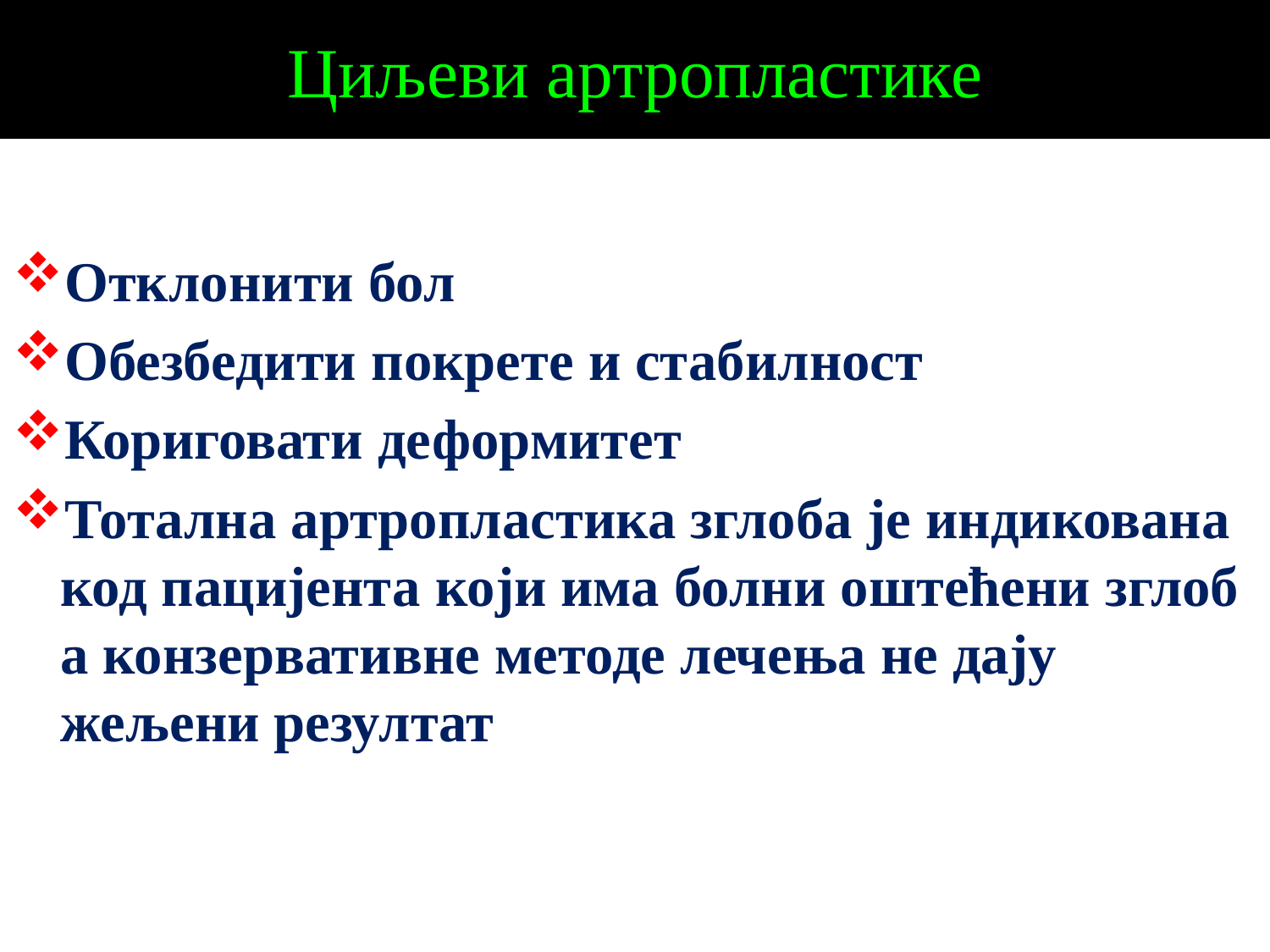

# Циљеви артропластике
Отклонити бол
Обезбедити покрете и стабилност
Кориговати деформитет
Тотална артропластика зглоба је индикована код пацијента који има болни оштећени зглоб а конзервативне методе лечења не дају жељени резултат